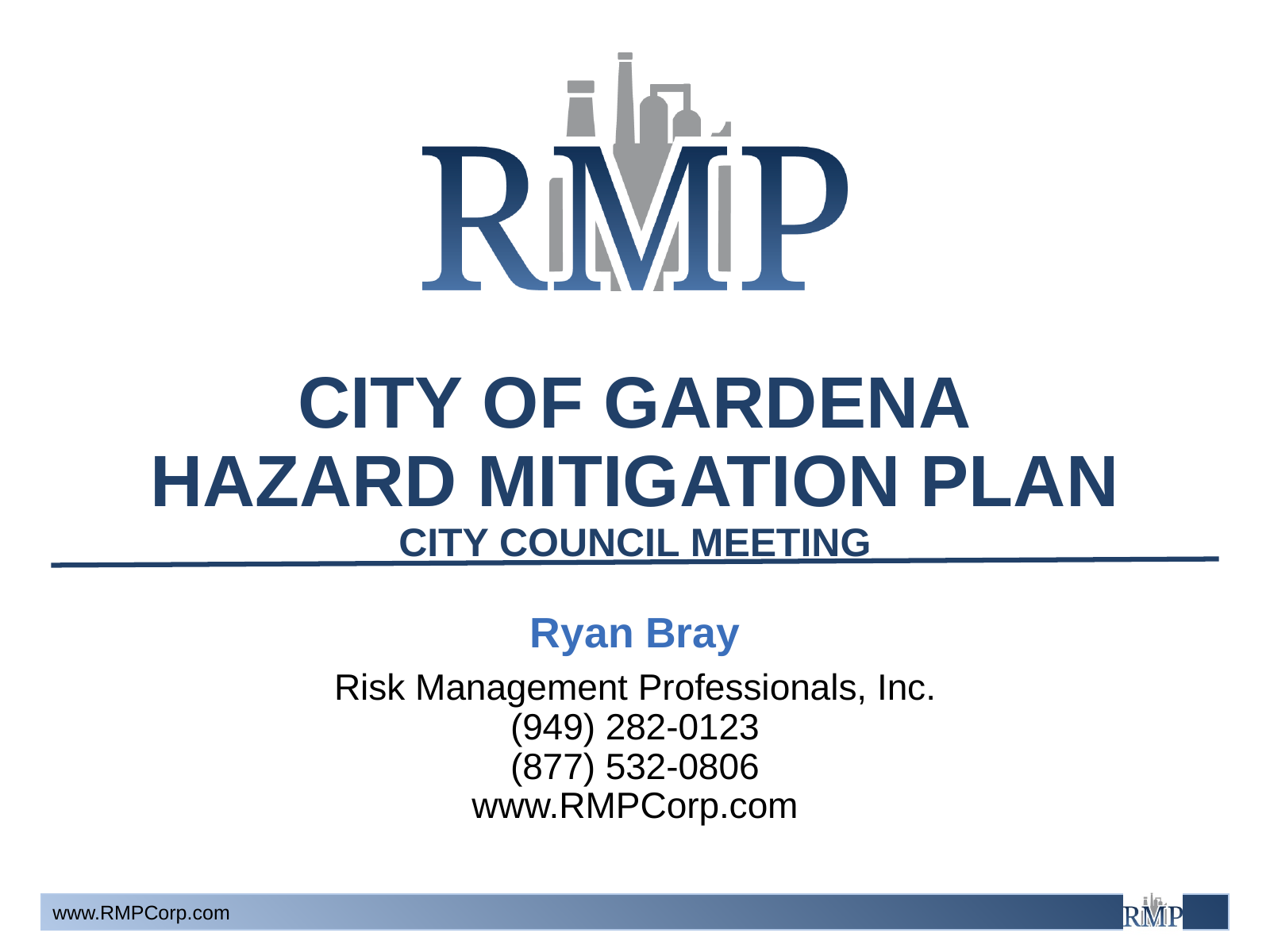

# City of Gardena Hazard Mitigation Plan City Council Meeting
Ryan Bray
Risk Management Professionals, Inc.
(949) 282-0123
(877) 532-0806
www.RMPCorp.com